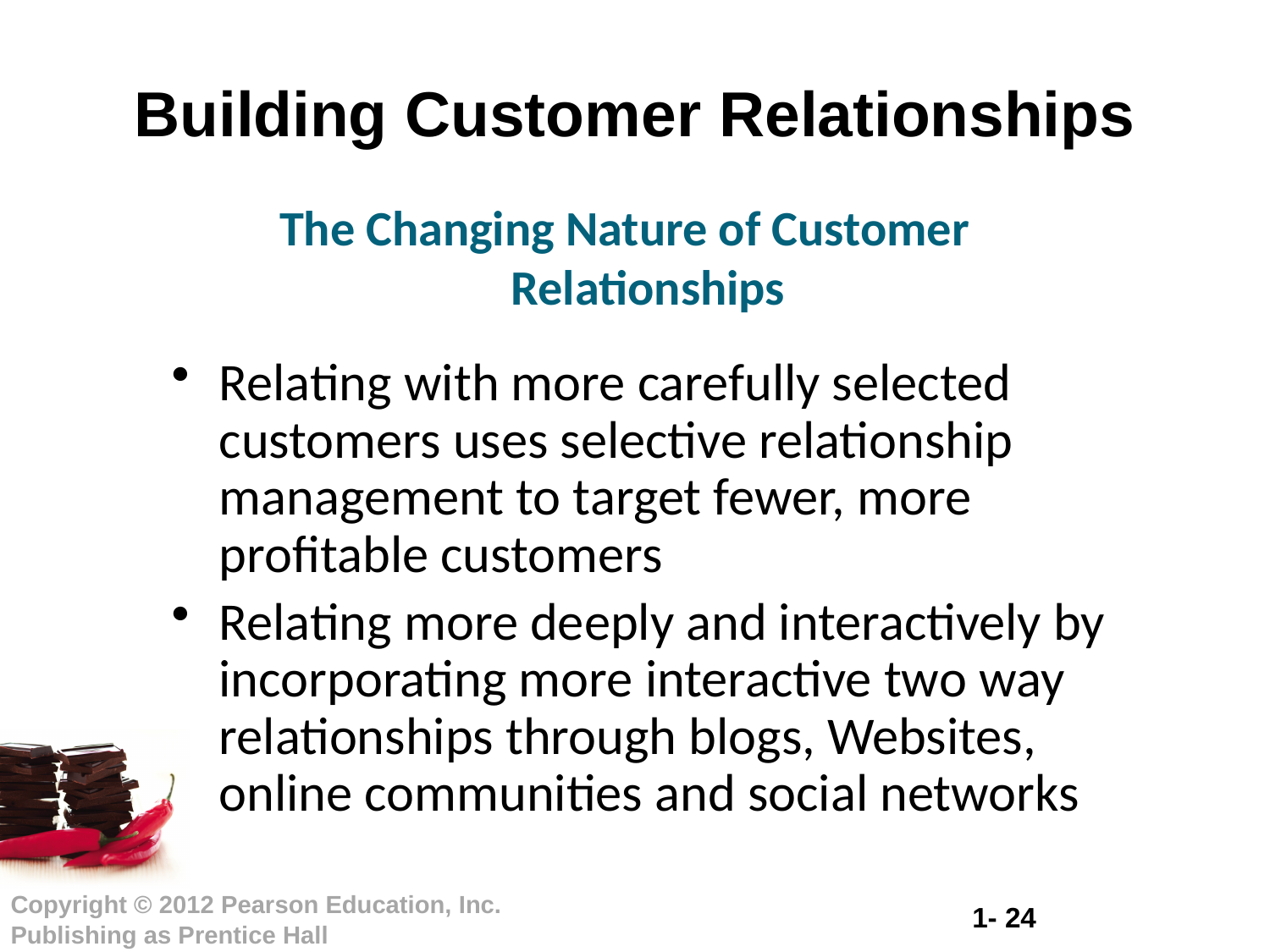

# Building Customer Relationships
The Changing Nature of Customer Relationships

Relating with more carefully selected customers uses selective relationship management to target fewer, more profitable customers
Relating more deeply and interactively by incorporating more interactive two way relationships through blogs, Websites, online communities and social networks